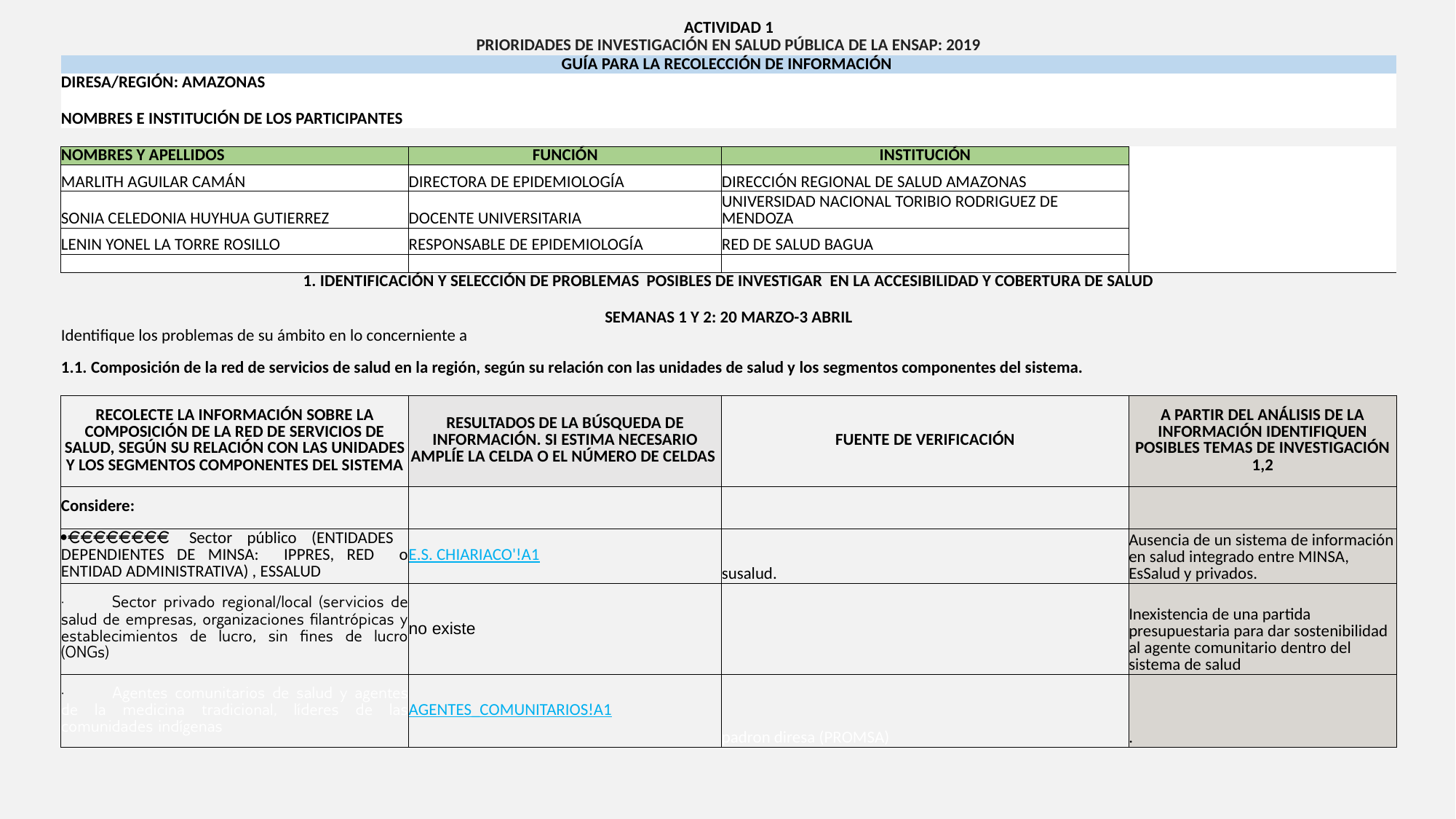

| ACTIVIDAD 1 |  |  |  |
| --- | --- | --- | --- |
| PRIORIDADES DE INVESTIGACIÓN EN SALUD PÚBLICA DE LA ENSAP: 2019 |  |  |  |
| GUÍA PARA LA RECOLECCIÓN DE INFORMACIÓN |  |  |  |
| DIRESA/REGIÓN: AMAZONAS |  |  |  |
| NOMBRES E INSTITUCIÓN DE LOS PARTICIPANTES |  |  |  |
|  |  |  |  |
| NOMBRES Y APELLIDOS | FUNCIÓN | INSTITUCIÓN |  |
| MARLITH AGUILAR CAMÁN | DIRECTORA DE EPIDEMIOLOGÍA | DIRECCIÓN REGIONAL DE SALUD AMAZONAS |  |
| SONIA CELEDONIA HUYHUA GUTIERREZ | DOCENTE UNIVERSITARIA | UNIVERSIDAD NACIONAL TORIBIO RODRIGUEZ DE MENDOZA |  |
| LENIN YONEL LA TORRE ROSILLO | RESPONSABLE DE EPIDEMIOLOGÍA | RED DE SALUD BAGUA |  |
|  |  |  |  |
| 1. IDENTIFICACIÓN Y SELECCIÓN DE PROBLEMAS POSIBLES DE INVESTIGAR EN LA ACCESIBILIDAD Y COBERTURA DE SALUD |  |  |  |
|  |  |  |  |
| SEMANAS 1 Y 2: 20 MARZO-3 ABRIL |  |  |  |
| Identifique los problemas de su ámbito en lo concerniente a |  |  |  |
| 1.1. Composición de la red de servicios de salud en la región, según su relación con las unidades de salud y los segmentos componentes del sistema. |  |  |  |
|  |  |  |  |
| RECOLECTE LA INFORMACIÓN SOBRE LA COMPOSICIÓN DE LA RED DE SERVICIOS DE SALUD, SEGÚN SU RELACIÓN CON LAS UNIDADES Y LOS SEGMENTOS COMPONENTES DEL SISTEMA | RESULTADOS DE LA BÚSQUEDA DE INFORMACIÓN. SI ESTIMA NECESARIO AMPLÍE LA CELDA O EL NÚMERO DE CELDAS | FUENTE DE VERIFICACIÓN | A PARTIR DEL ANÁLISIS DE LA INFORMACIÓN IDENTIFIQUEN POSIBLES TEMAS DE INVESTIGACIÓN 1,2 |
| Considere: |  |  |  |
| •         Sector público (ENTIDADES DEPENDIENTES DE MINSA: IPPRES, RED o ENTIDAD ADMINISTRATIVA) , ESSALUD | E.S. CHIARIACO'!A1 | susalud. | Ausencia de un sistema de información en salud integrado entre MINSA, EsSalud y privados. |
| ·         Sector privado regional/local (servicios de salud de empresas, organizaciones filantrópicas y establecimientos de lucro, sin fines de lucro (ONGs) | no existe |  | Inexistencia de una partida presupuestaria para dar sostenibilidad al agente comunitario dentro del sistema de salud |
| ·         Agentes comunitarios de salud y agentes de la medicina tradicional, líderes de las comunidades indígenas | AGENTES\_COMUNITARIOS!A1 | padron diresa (PROMSA) | . |